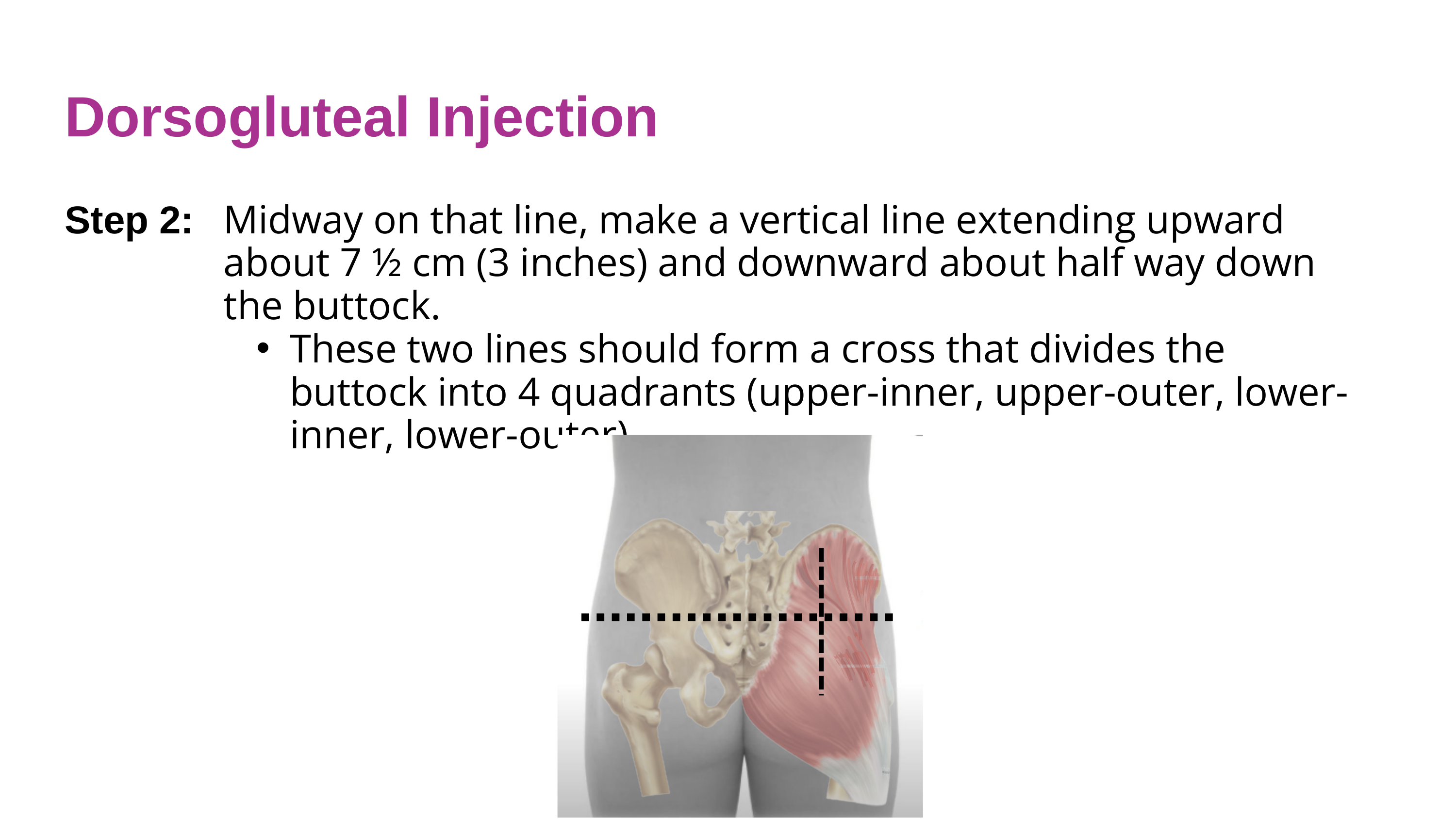

Dorsogluteal Injection
Step 2:
Midway on that line, make a vertical line extending upward about 7 ½ cm (3 inches) and downward about half way down the buttock.
These two lines should form a cross that divides the buttock into 4 quadrants (upper-inner, upper-outer, lower-inner, lower-outer).